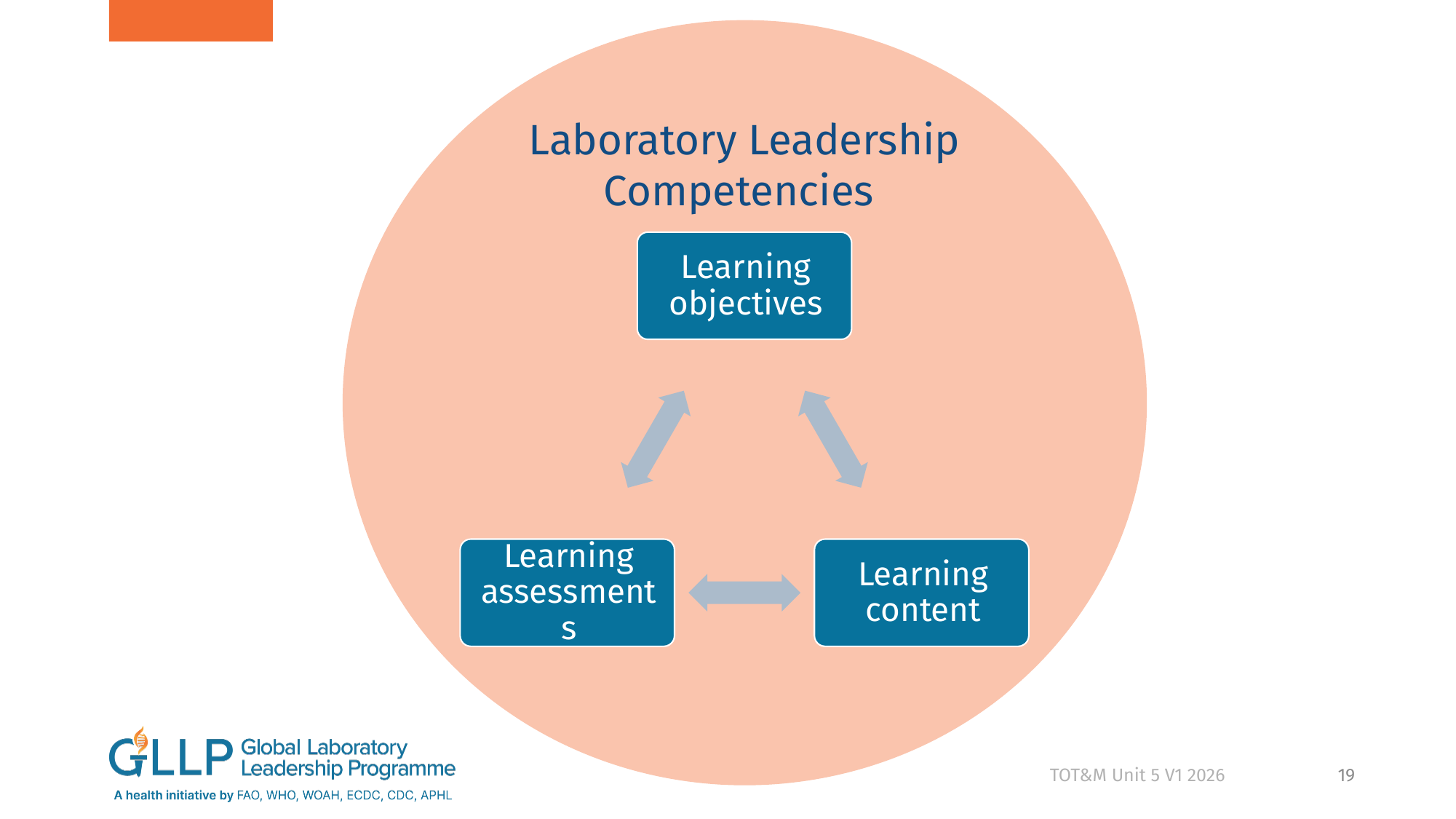

Laboratory Leadership Competencies
Learning objectives

Learning content

Learning assessments

TOT&M Unit 5 V1 2026
19